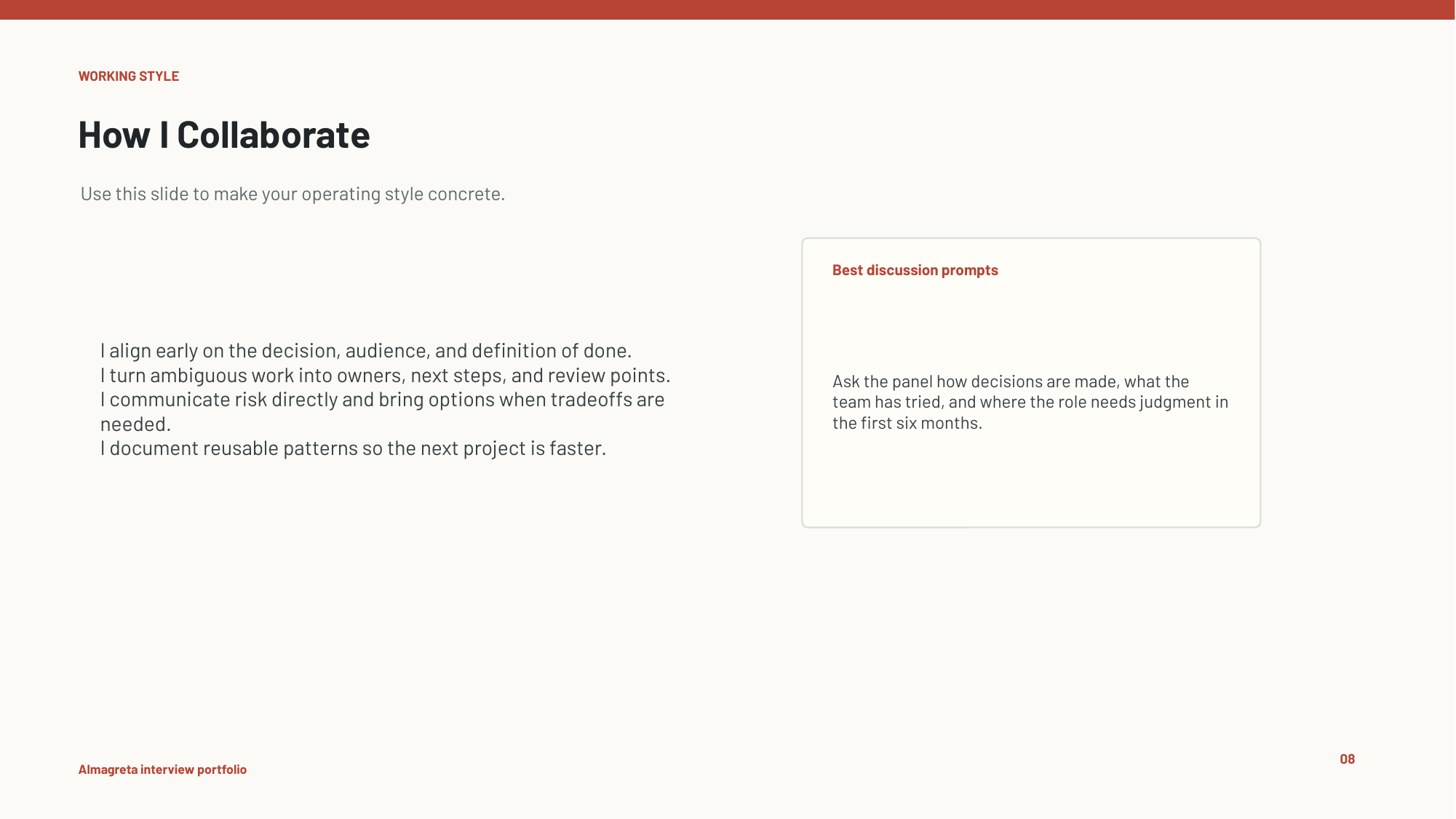

WORKING STYLE
How I Collaborate
Use this slide to make your operating style concrete.
I align early on the decision, audience, and definition of done.
I turn ambiguous work into owners, next steps, and review points.
I communicate risk directly and bring options when tradeoffs are needed.
I document reusable patterns so the next project is faster.

Best discussion prompts
Ask the panel how decisions are made, what the team has tried, and where the role needs judgment in the first six months.
08
Almagreta interview portfolio